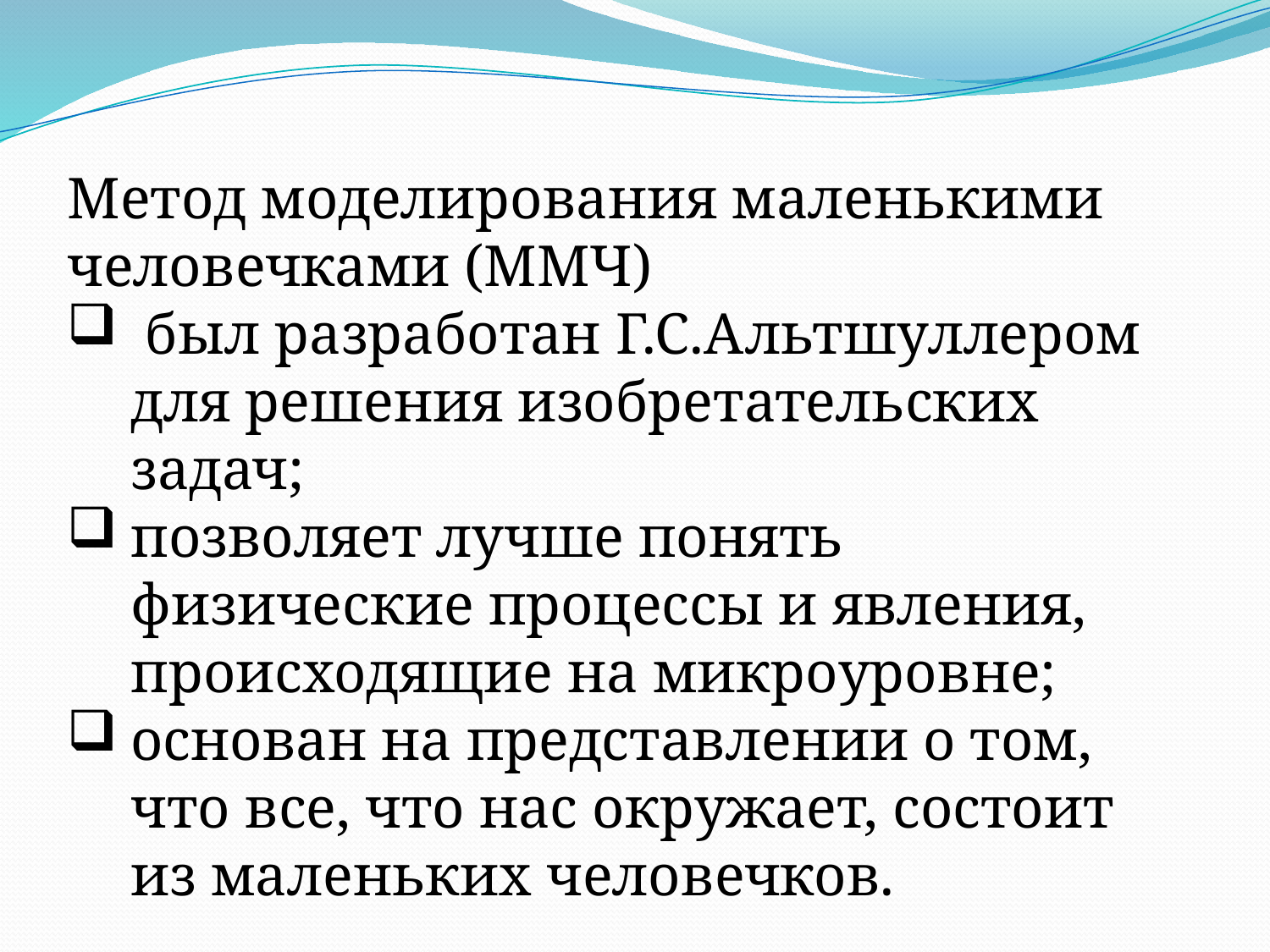

Метод моделирования маленькими человечками (ММЧ)
 был разработан Г.С.Альтшуллером для решения изобретательских задач;
позволяет лучше понять физические процессы и явления, происходящие на микроуровне;
основан на представлении о том, что все, что нас окружает, состоит из маленьких человечков.